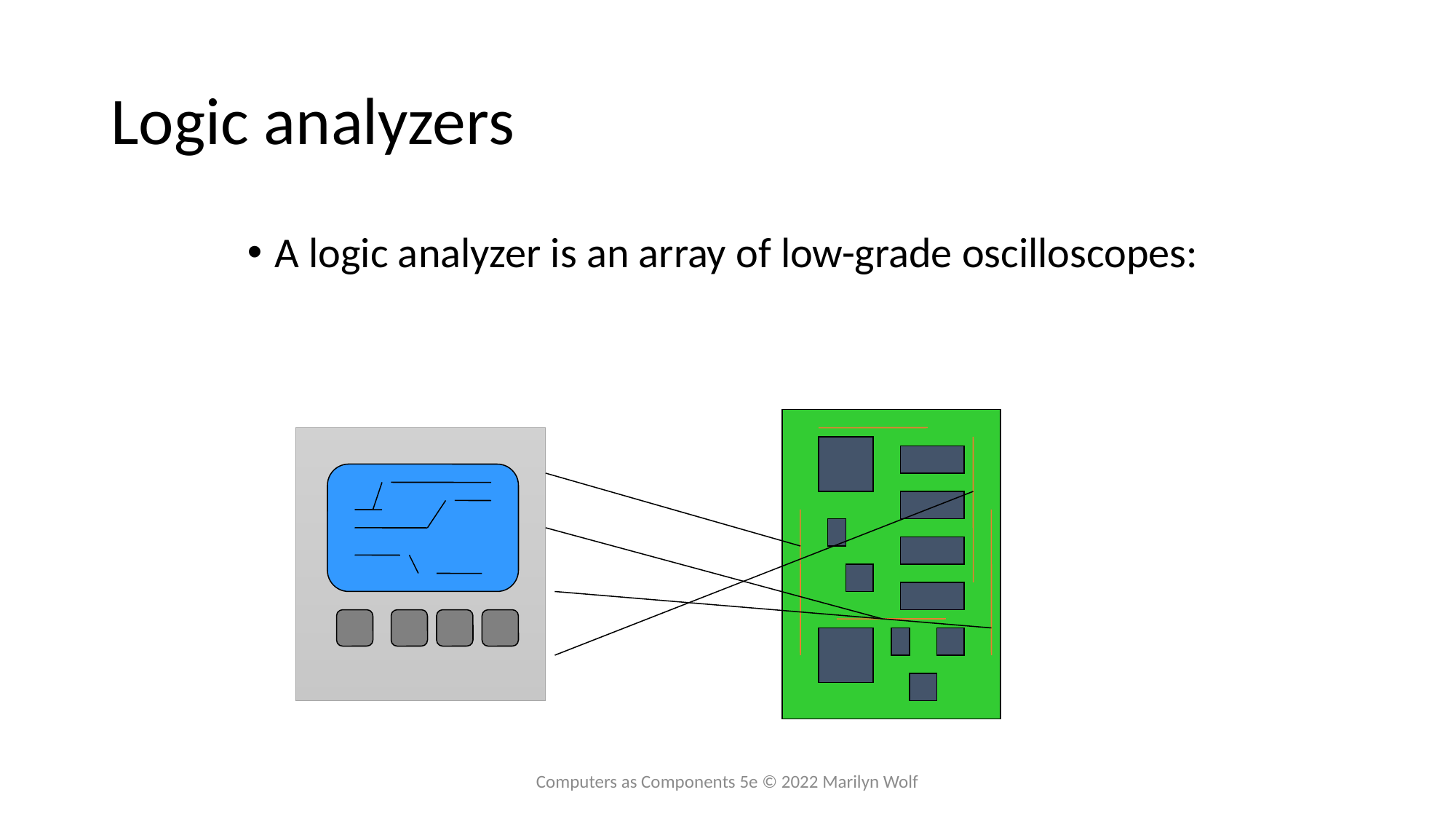

# Logic analyzers
A logic analyzer is an array of low-grade oscilloscopes:

Computers as Components 5e © 2022 Marilyn Wolf